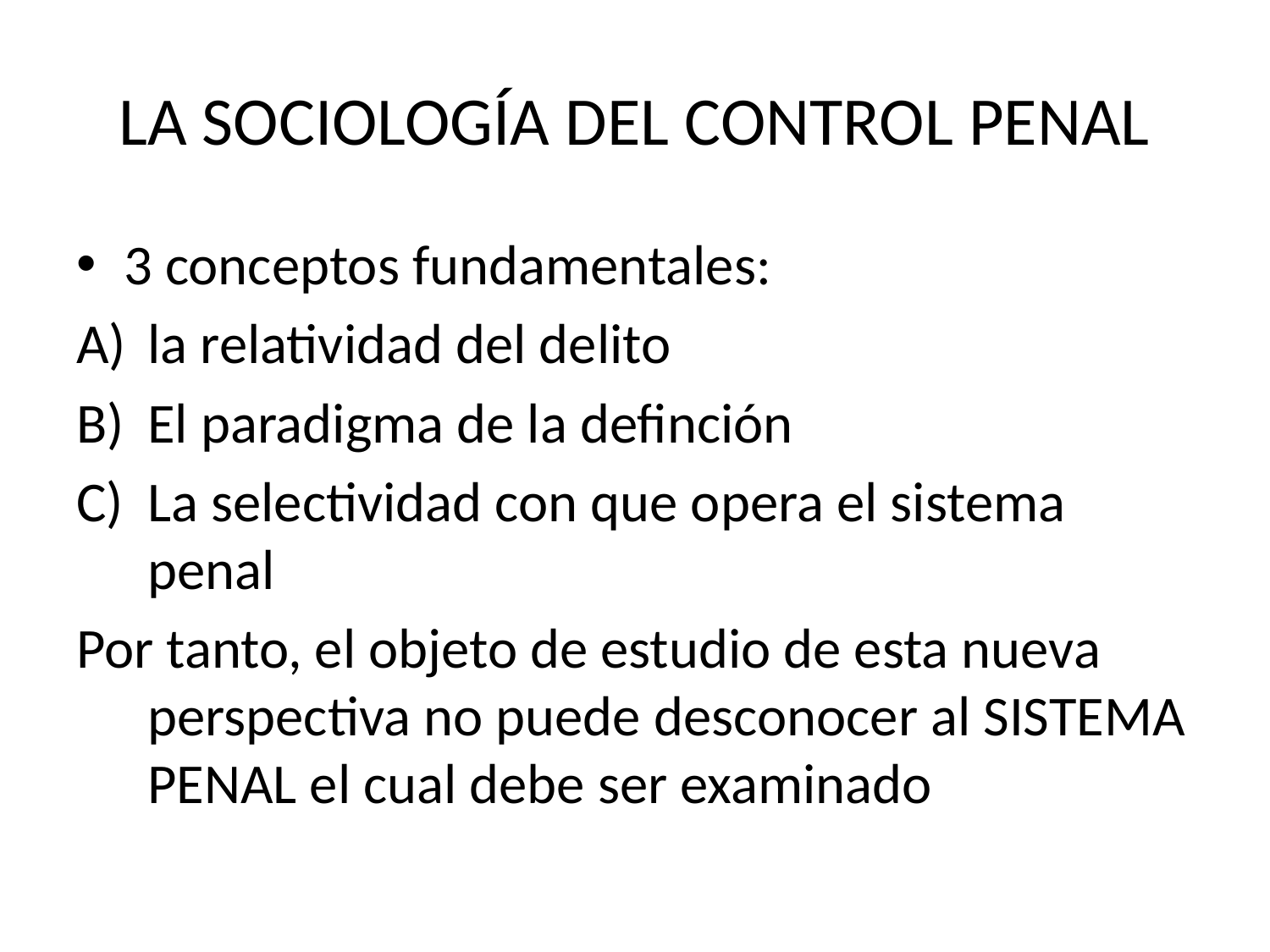

# LA SOCIOLOGÍA DEL CONTROL PENAL
3 conceptos fundamentales:
la relatividad del delito
El paradigma de la definción
La selectividad con que opera el sistema penal
Por tanto, el objeto de estudio de esta nueva perspectiva no puede desconocer al SISTEMA PENAL el cual debe ser examinado